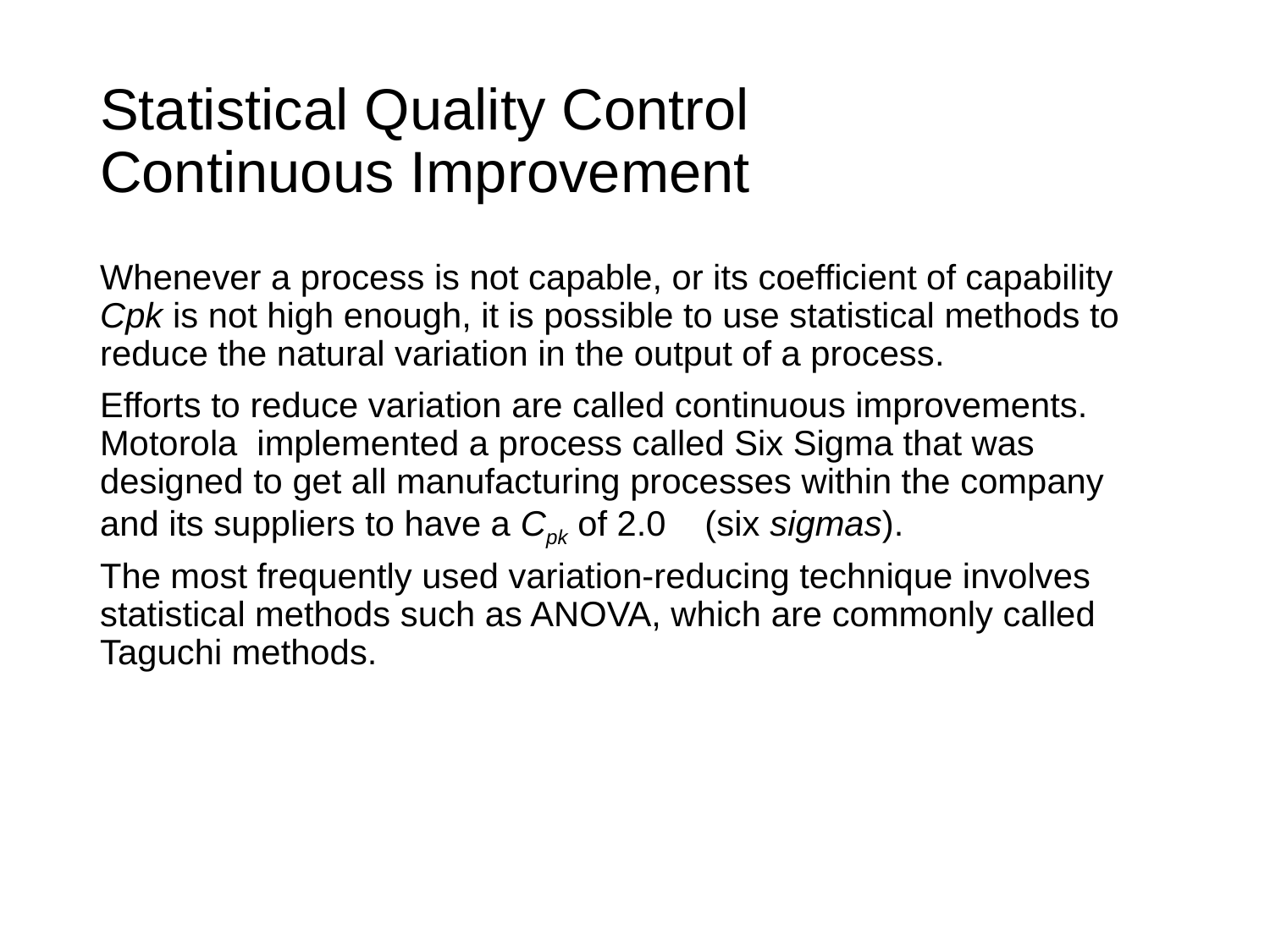

# Statistical Quality Control Continuous Improvement
Whenever a process is not capable, or its coefficient of capability Cpk is not high enough, it is possible to use statistical methods to reduce the natural variation in the output of a process.
Efforts to reduce variation are called continuous improvements. Motorola  implemented a process called Six Sigma that was designed to get all manufacturing processes within the company and its suppliers to have a Cpk of 2.0    (six sigmas).
The most frequently used variation-reducing technique involves statistical methods such as ANOVA, which are commonly called Taguchi methods.